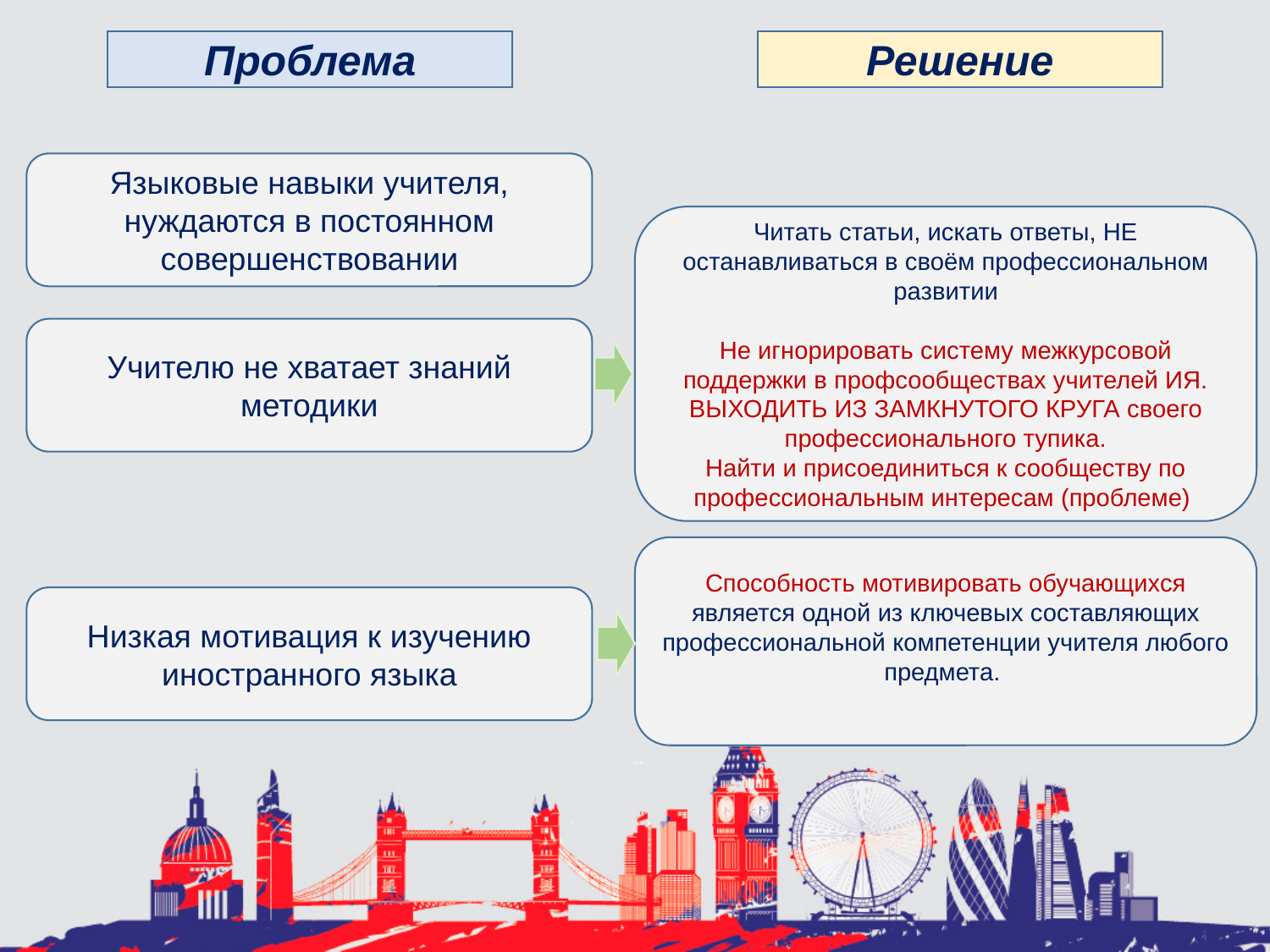

Решение
Проблема
Языковые навыки учителя, нуждаются в постоянном совершенствовании
Читать статьи, искать ответы, НЕ останавливаться в своём профессиональном развитии

Не игнорировать систему межкурсовой поддержки в профсообществах учителей ИЯ.
ВЫХОДИТЬ ИЗ ЗАМКНУТОГО КРУГА своего профессионального тупика.
Найти и присоединиться к сообществу по профессиональным интересам (проблеме)
Учителю не хватает знаний методики

Способность мотивировать обучающихся является одной из ключевых составляющих профессиональной компетенции учителя любого предмета.

Низкая мотивация к изучению иностранного языка